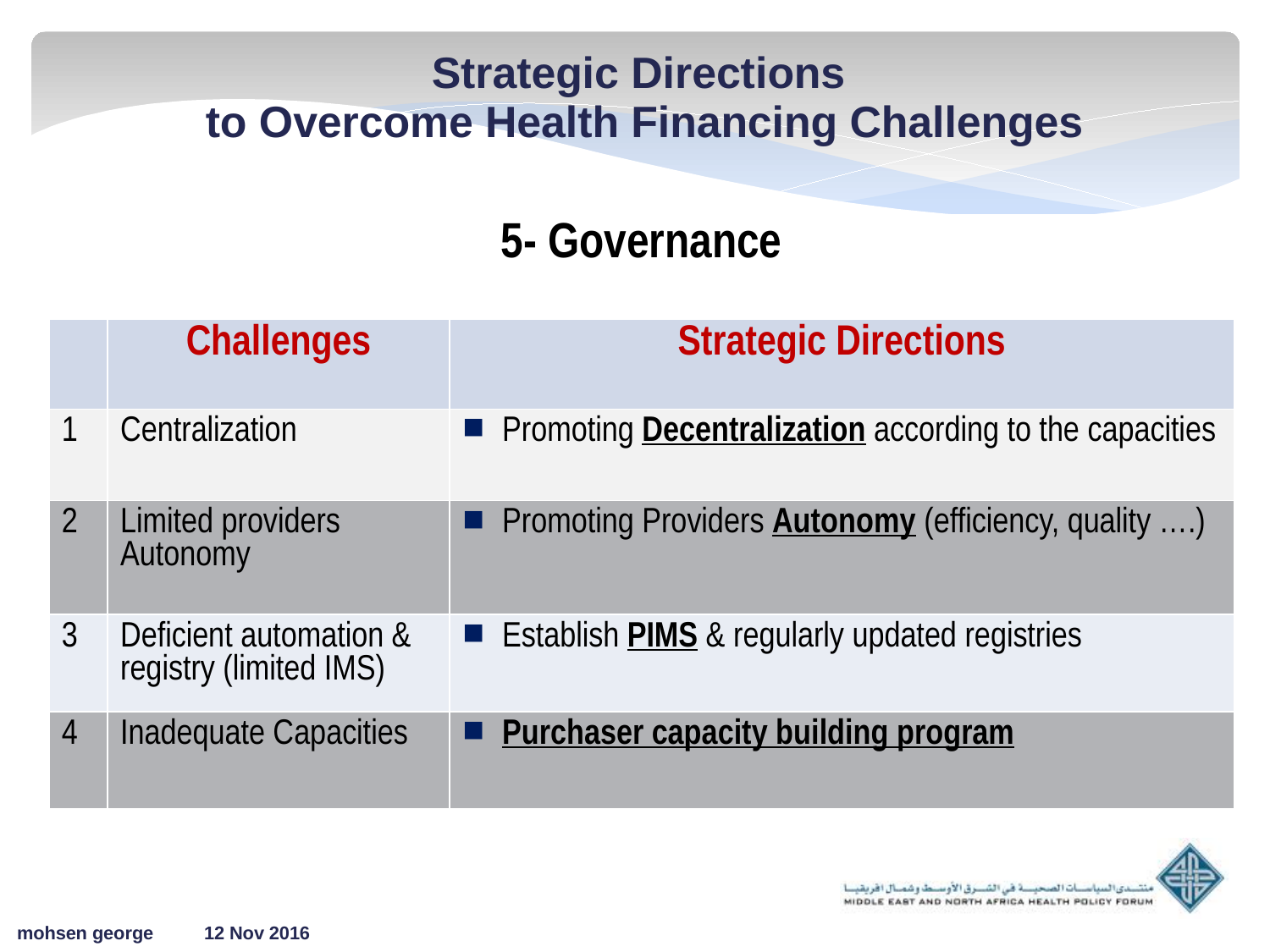

Strategic Directions
to Overcome Health Financing Challenges
| 5- Governance |  |  |
| --- | --- | --- |
|  | Challenges | Strategic Directions |
| 1 | Centralization | Promoting Decentralization according to the capacities |
| 2 | Limited providers Autonomy | Promoting Providers Autonomy (efficiency, quality ….) |
| 3 | Deficient automation & registry (limited IMS) | Establish PIMS & regularly updated registries |
| 4 | Inadequate Capacities | Purchaser capacity building program |